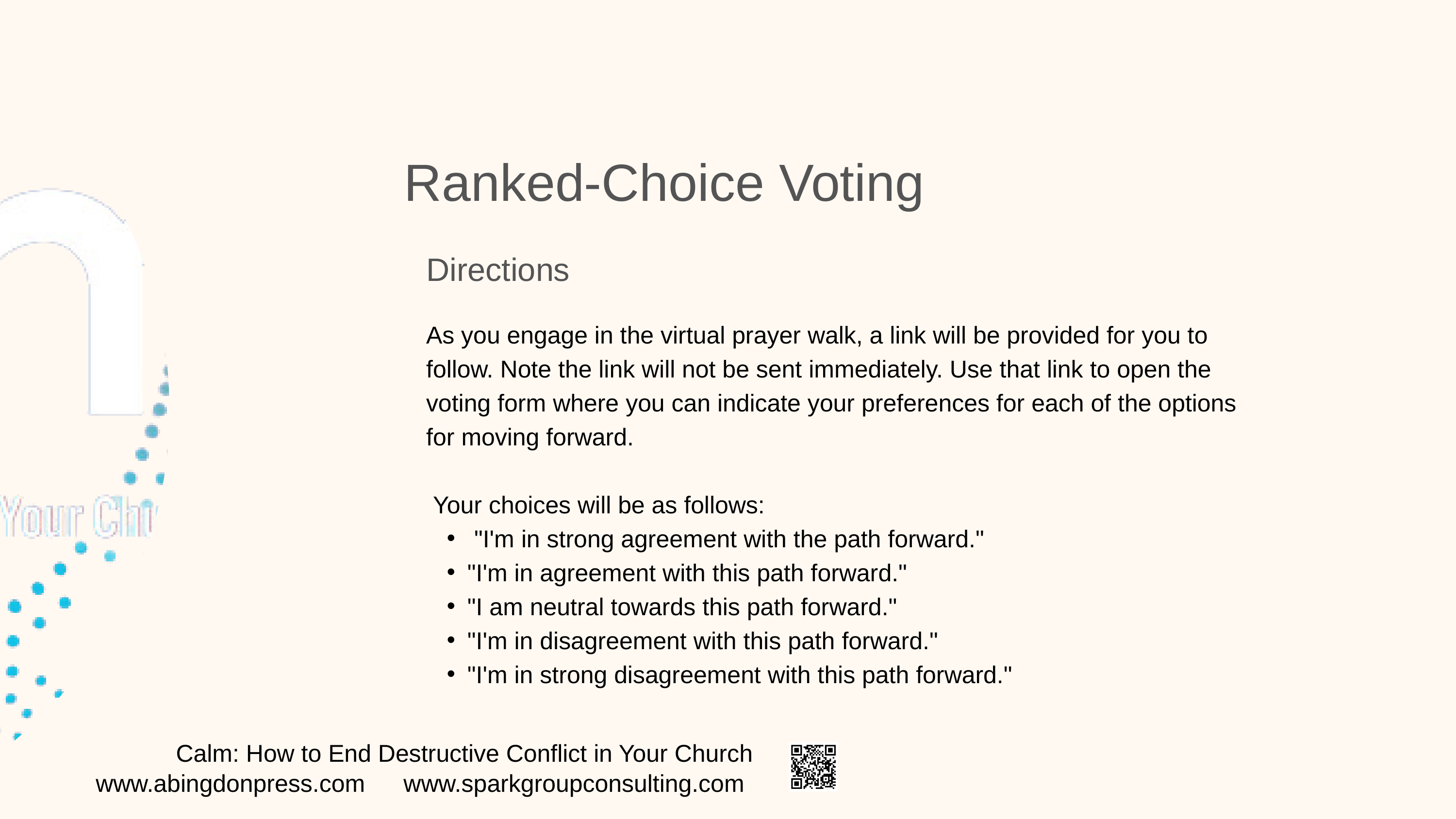

Ranked-Choice Voting
Directions
As you engage in the virtual prayer walk, a link will be provided for you to follow. Note the link will not be sent immediately. Use that link to open the voting form where you can indicate your preferences for each of the options for moving forward.

 Your choices will be as follows:
 "I'm in strong agreement with the path forward."
"I'm in agreement with this path forward."
"I am neutral towards this path forward."
"I'm in disagreement with this path forward."
"I'm in strong disagreement with this path forward."
Calm: How to End Destructive Conflict in Your Church

www.abingdonpress.com
www.sparkgroupconsulting.com